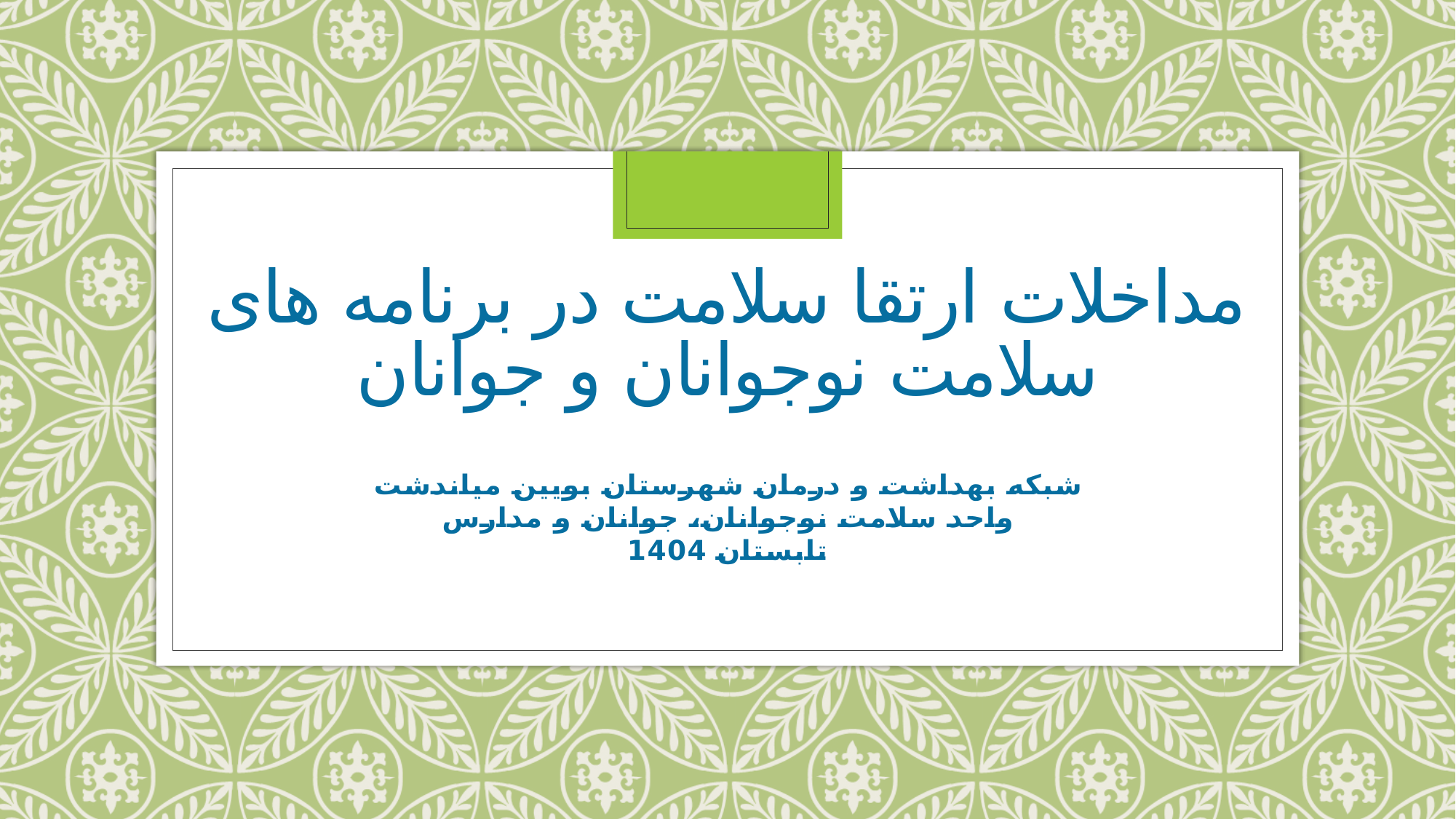

# مداخلات ارتقا سلامت در برنامه های سلامت نوجوانان و جوانان
شبکه بهداشت و درمان شهرستان بویین میاندشت
واحد سلامت نوجوانان، جوانان و مدارس
تابستان 1404